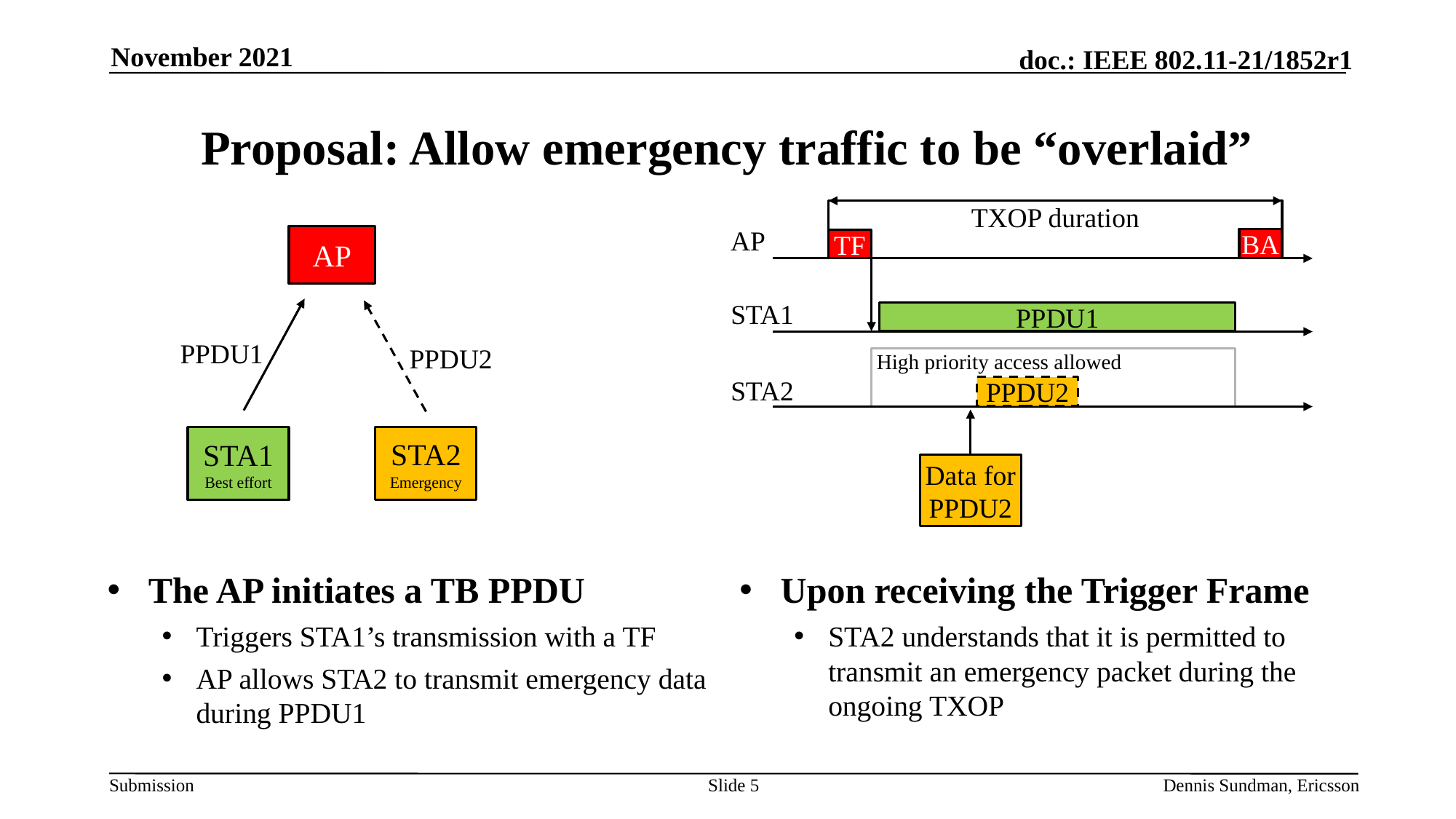

November 2021
# Proposal: Allow emergency traffic to be “overlaid”
TXOP duration
AP
AP
PPDU1
PPDU2
STA2
Emergency
STA1
Best effort
BA
TF
STA1
PPDU1
 High priority access allowed
STA2
PPDU2
Data for PPDU2
The AP initiates a TB PPDU
Triggers STA1’s transmission with a TF
AP allows STA2 to transmit emergency data during PPDU1

Upon receiving the Trigger Frame
STA2 understands that it is permitted to transmit an emergency packet during the ongoing TXOP
Slide 5
Dennis Sundman, Ericsson